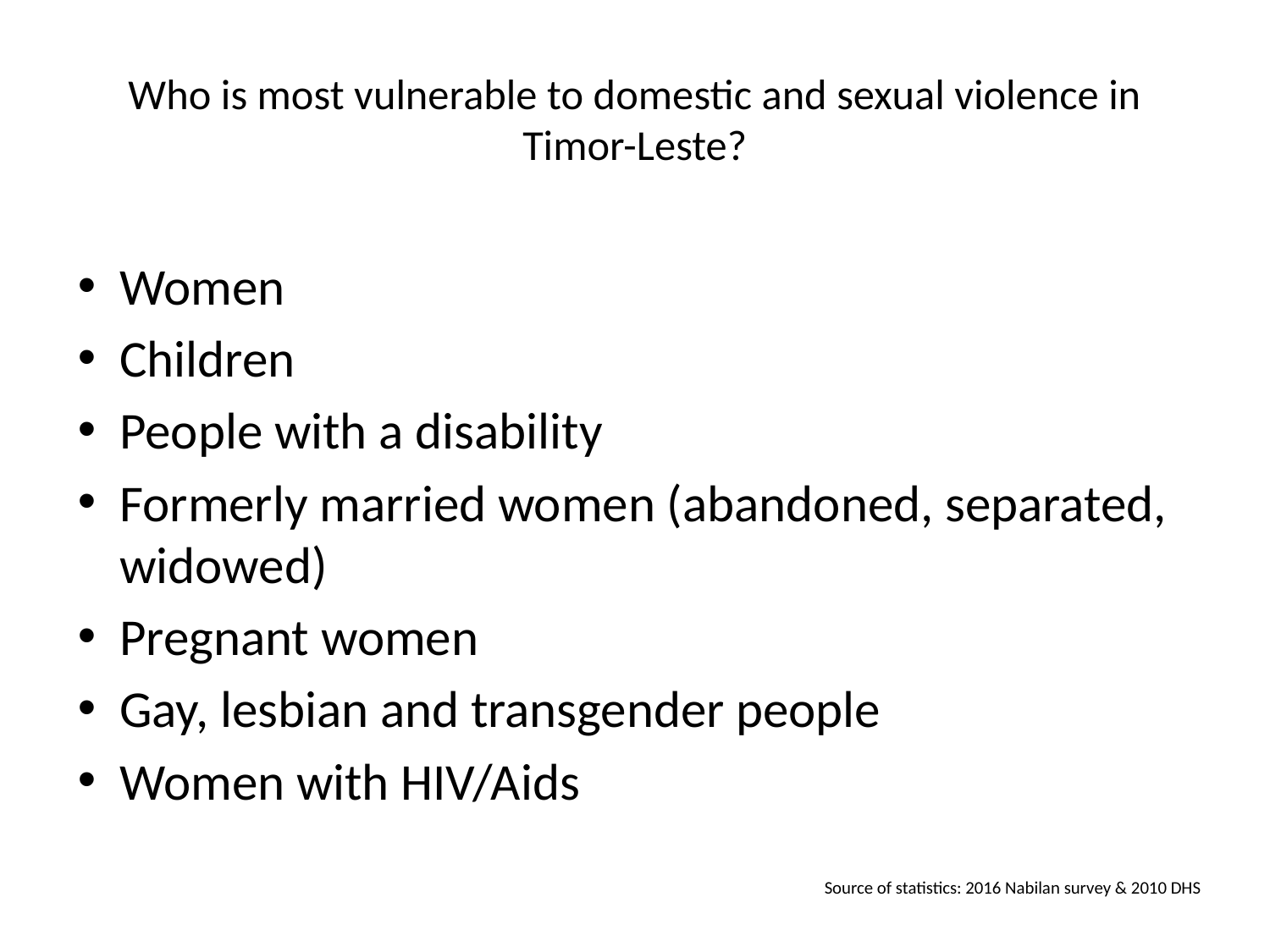

# Who is most vulnerable to domestic and sexual violence in Timor-Leste?
Women
Children
People with a disability
Formerly married women (abandoned, separated, widowed)
Pregnant women
Gay, lesbian and transgender people
Women with HIV/Aids

Source of statistics: 2016 Nabilan survey & 2010 DHS